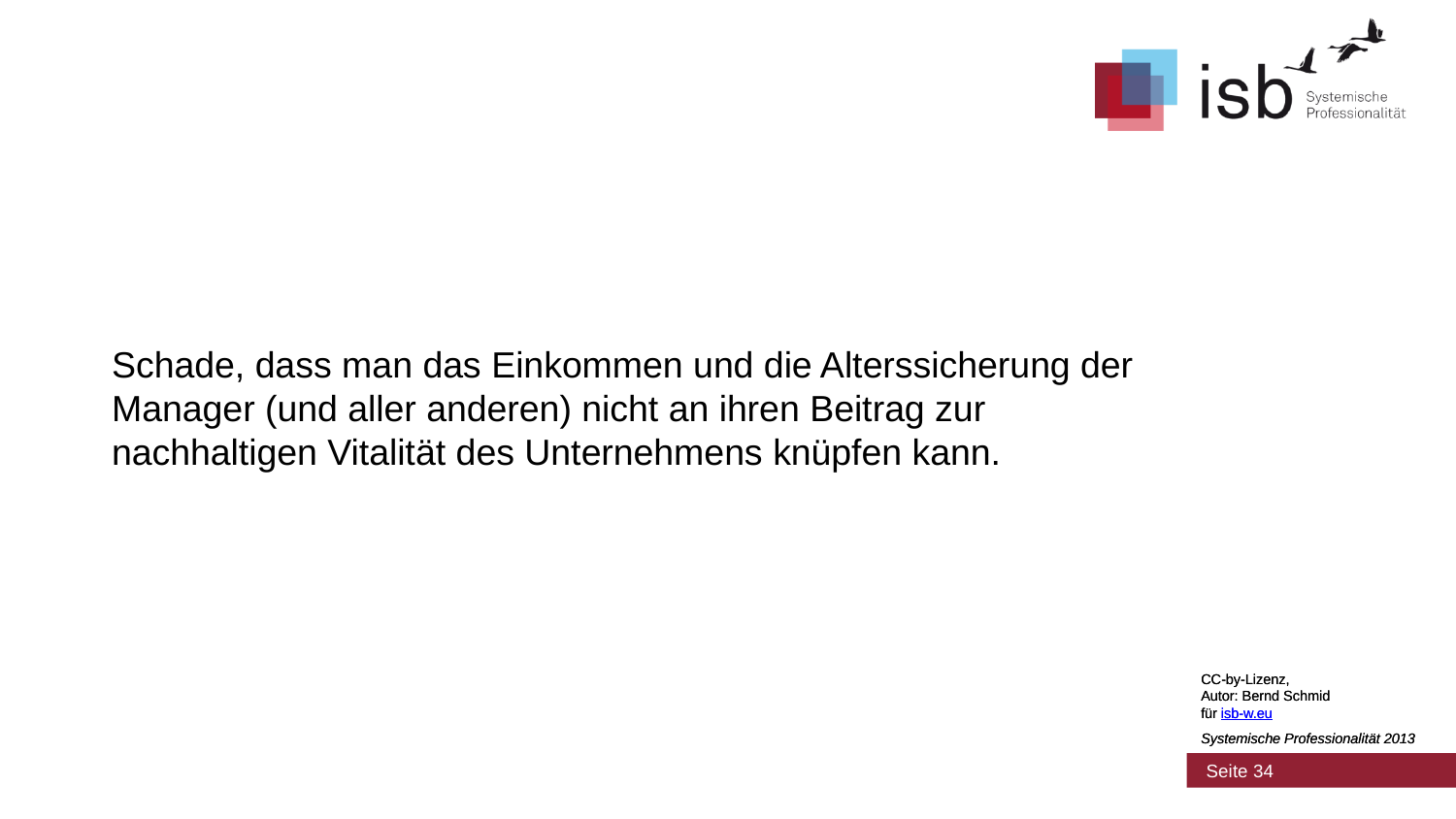

#
Schade, dass man das Einkommen und die Alterssicherung der Manager (und aller anderen) nicht an ihren Beitrag zur nachhaltigen Vitalität des Unternehmens knüpfen kann.

CC-by-Lizenz,
Autor: Bernd Schmid
für isb-w.eu
Systemische Professionalität 2013
 Seite 34